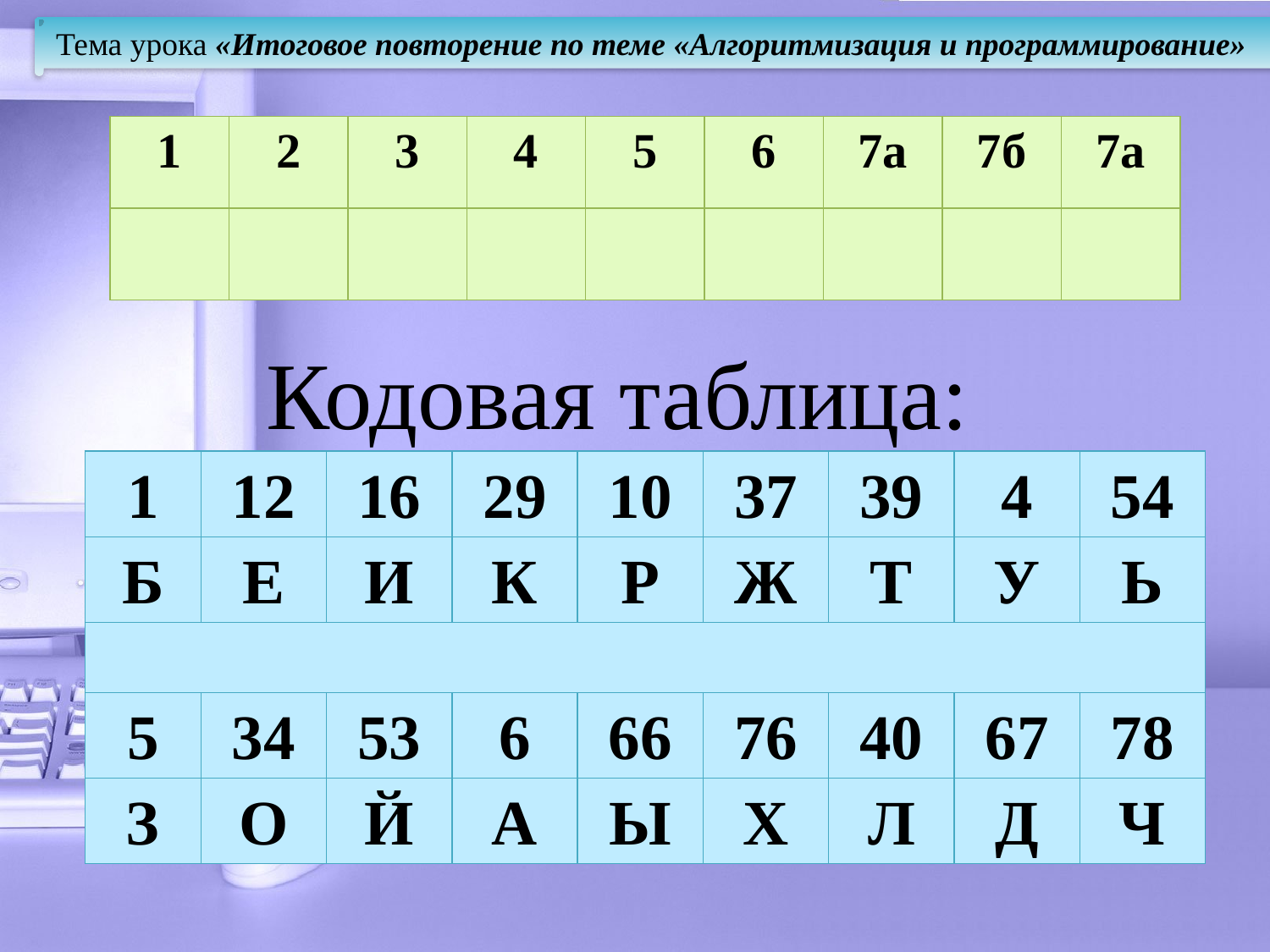

Тема урока «Итоговое повторение по теме «Алгоритмизация и программирование»
| 1 | 2 | 3 | 4 | 5 | 6 | 7а | 7б | 7а |
| --- | --- | --- | --- | --- | --- | --- | --- | --- |
|  |  |  |  |  |  |  |  |  |
Кодовая таблица:
| 1 | 12 | 16 | 29 | 10 | 37 | 39 | 4 | 54 |
| --- | --- | --- | --- | --- | --- | --- | --- | --- |
| Б | е | И | К | р | Ж | т | у | ь |
|  |  |  |  |  |  |  |  |  |
| 5 | 34 | 53 | 6 | 66 | 76 | 40 | 67 | 78 |
| з | О | Й | а | Ы | Х | л | Д | Ч |